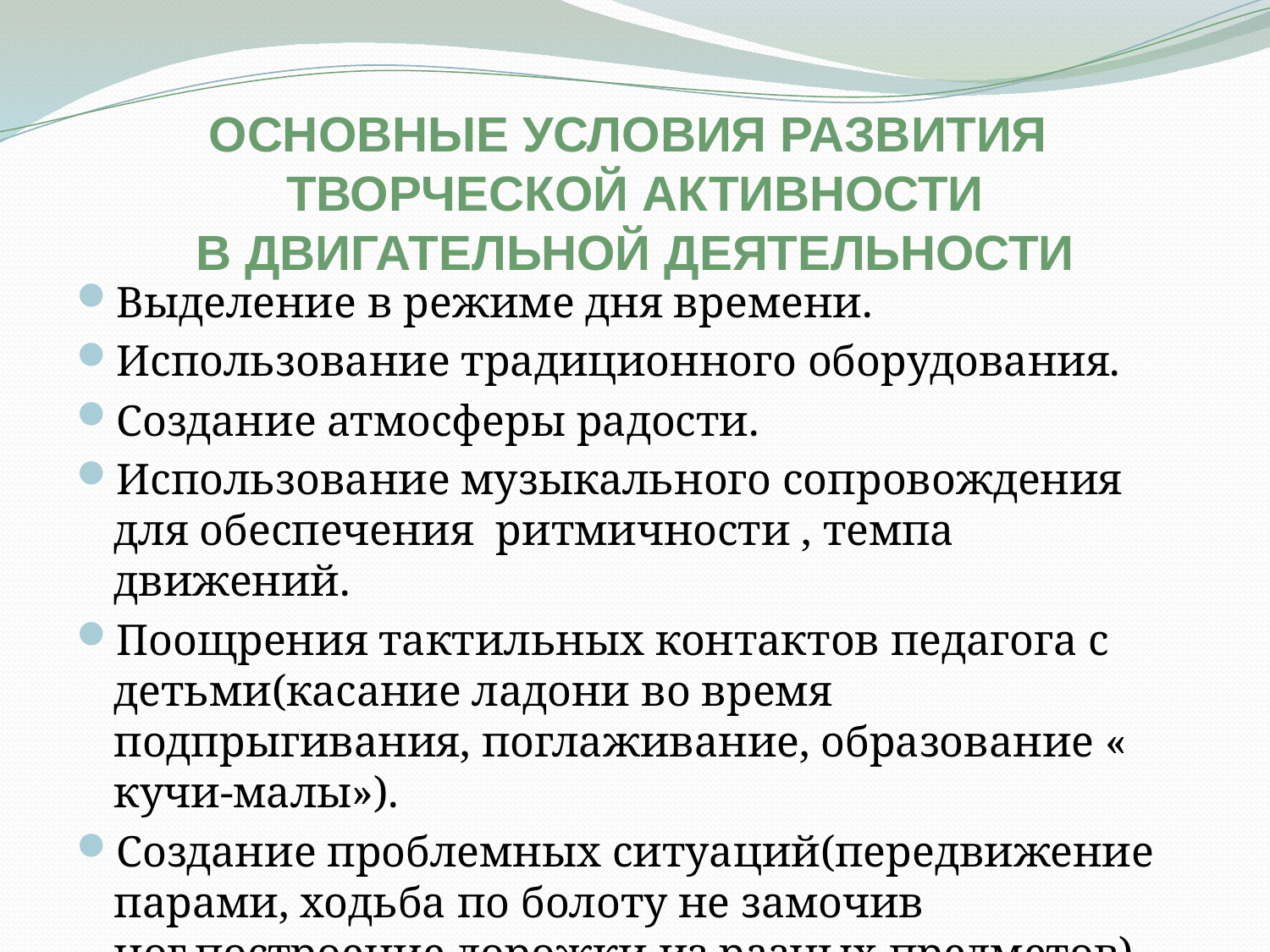

Основные условия развития
творческой активности
в двигательной деятельности
#
Выделение в режиме дня времени.
Использование традиционного оборудования.
Создание атмосферы радости.
Использование музыкального сопровождения для обеспечения  ритмичности , темпа движений.
Поощрения тактильных контактов педагога с детьми(касание ладони во время подпрыгивания, поглаживание, образование « кучи-малы»).
Создание проблемных ситуаций(передвижение парами, ходьба по болоту не замочив ног,построение дорожки из разных предметов)